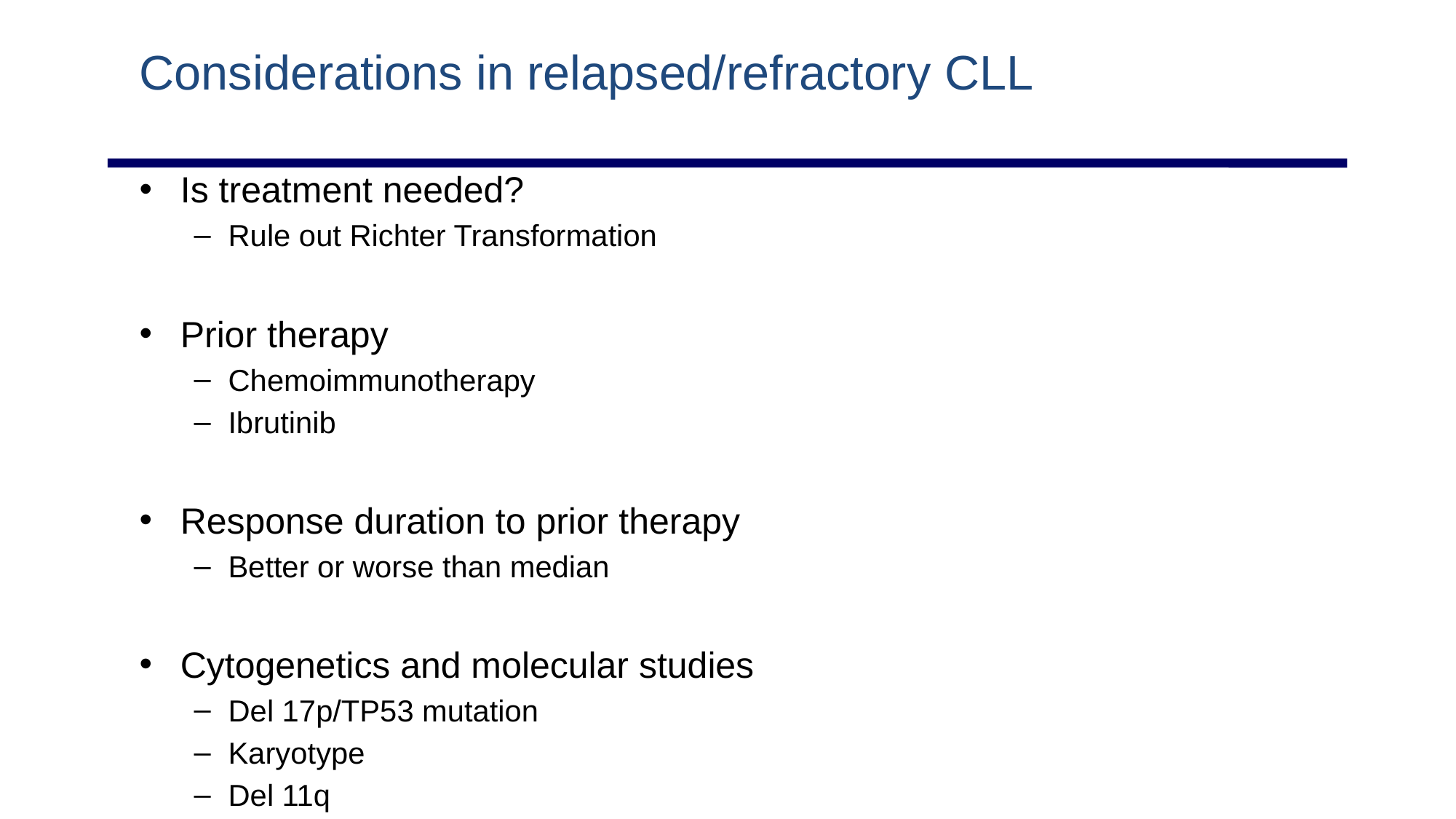

# Considerations in relapsed/refractory CLL
Is treatment needed?
Rule out Richter Transformation

Prior therapy
Chemoimmunotherapy
Ibrutinib

Response duration to prior therapy
Better or worse than median

Cytogenetics and molecular studies
Del 17p/TP53 mutation
Karyotype
Del 11q